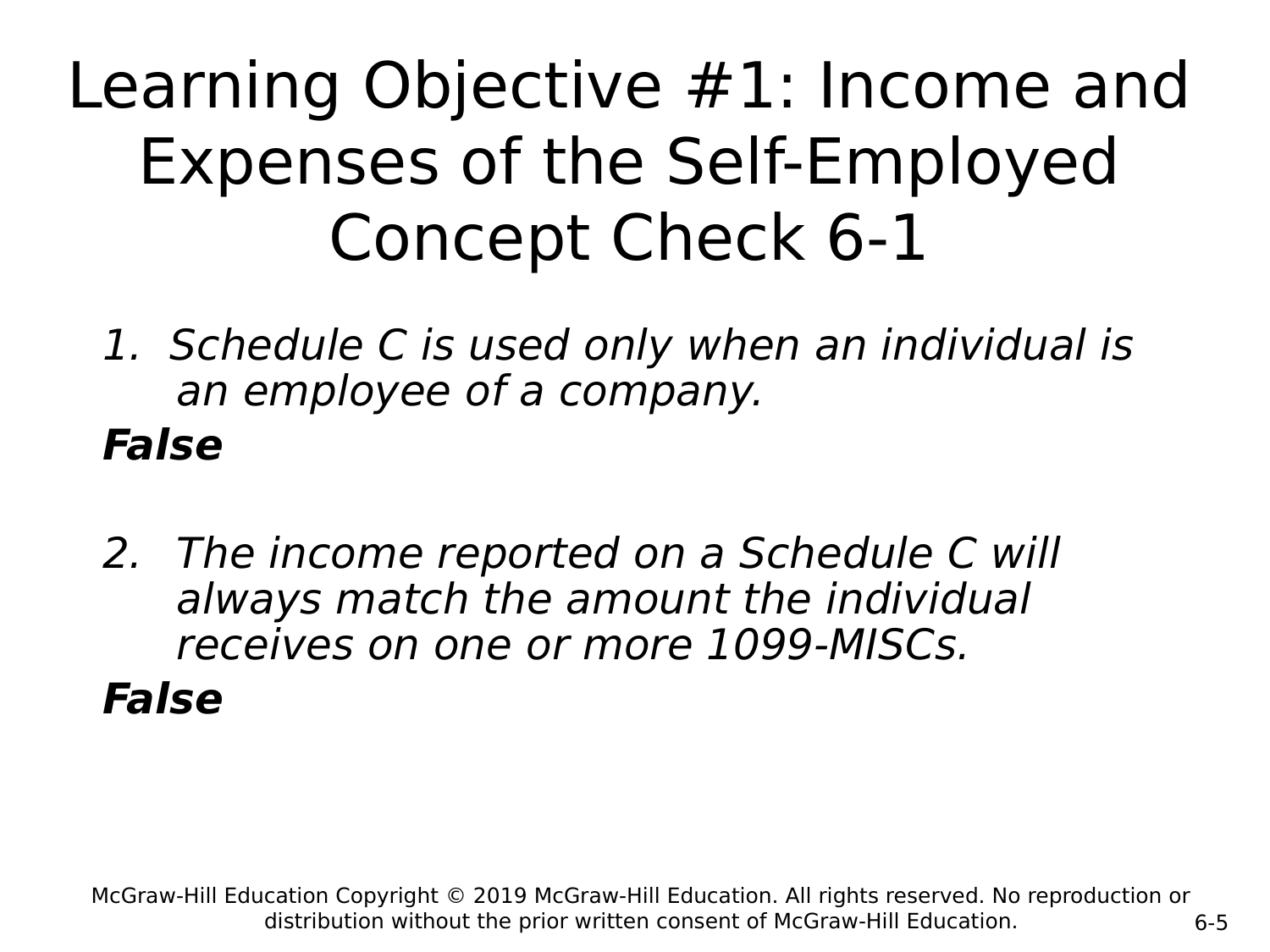

Learning Objective #1: Income and Expenses of the Self-Employed
Concept Check 6-1
1.  Schedule C is used only when an individual is an employee of a company.
False

The income reported on a Schedule C will always match the amount the individual receives on one or more 1099-MISCs.
False
McGraw-Hill Education Copyright © 2019 McGraw-Hill Education. All rights reserved. No reproduction or distribution without the prior written consent of McGraw-Hill Education.
6-5